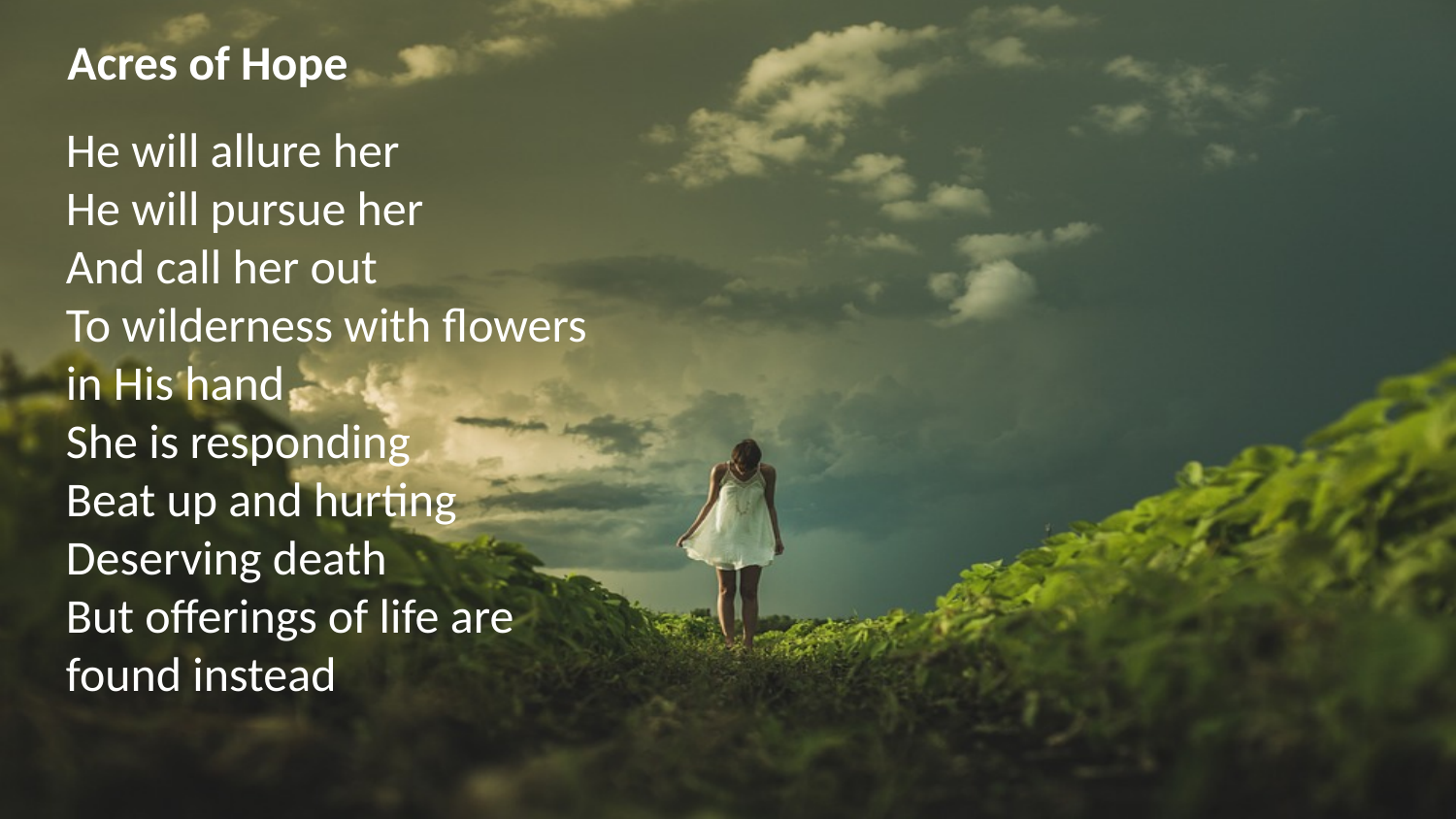

Acres of Hope
He will allure her
He will pursue her
And call her out
To wilderness with flowers in His hand
She is responding
Beat up and hurting
Deserving death
But offerings of life are found instead